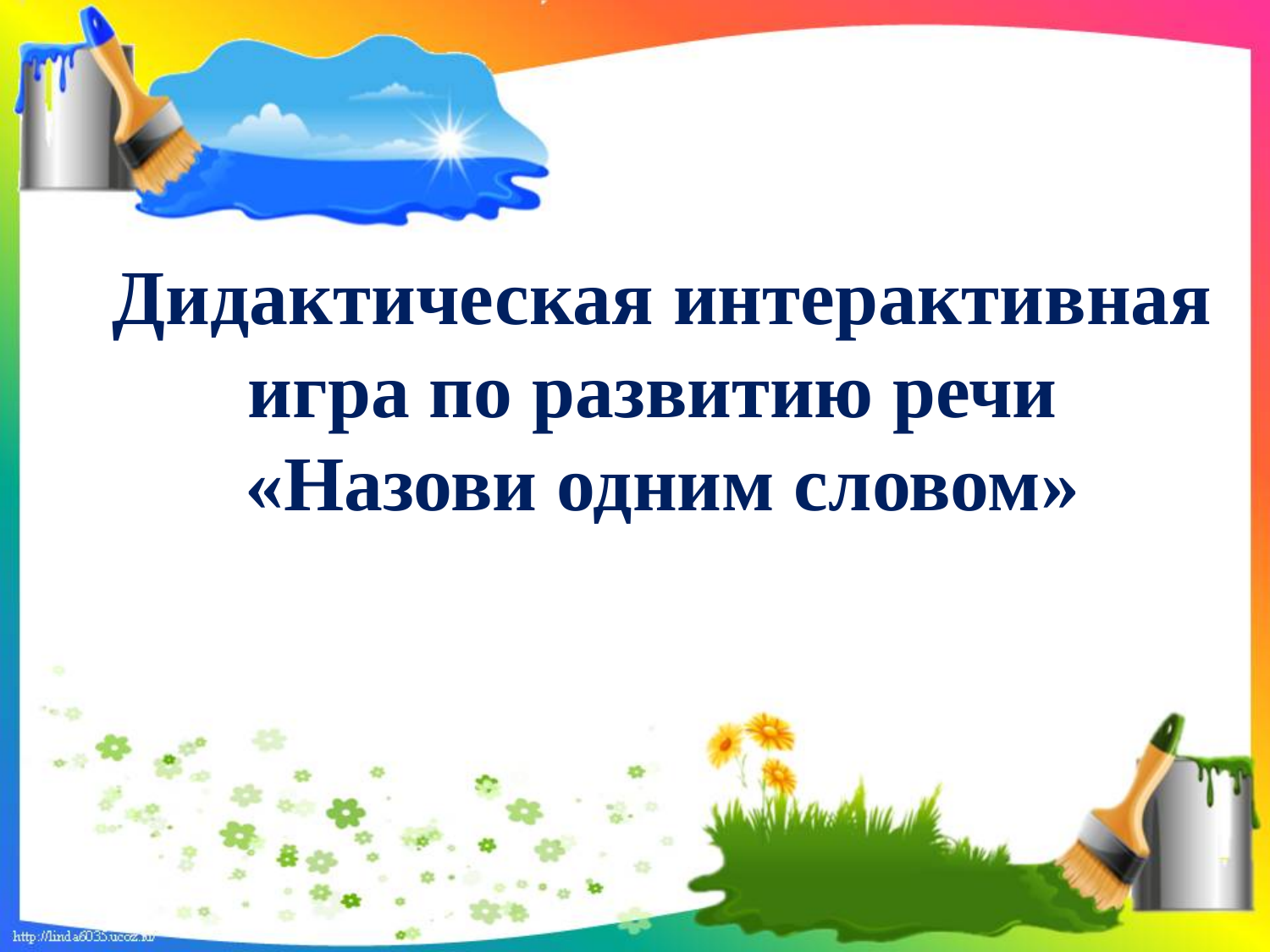

# Дидактическая интерактивная игра по развитию речи «Назови одним словом»